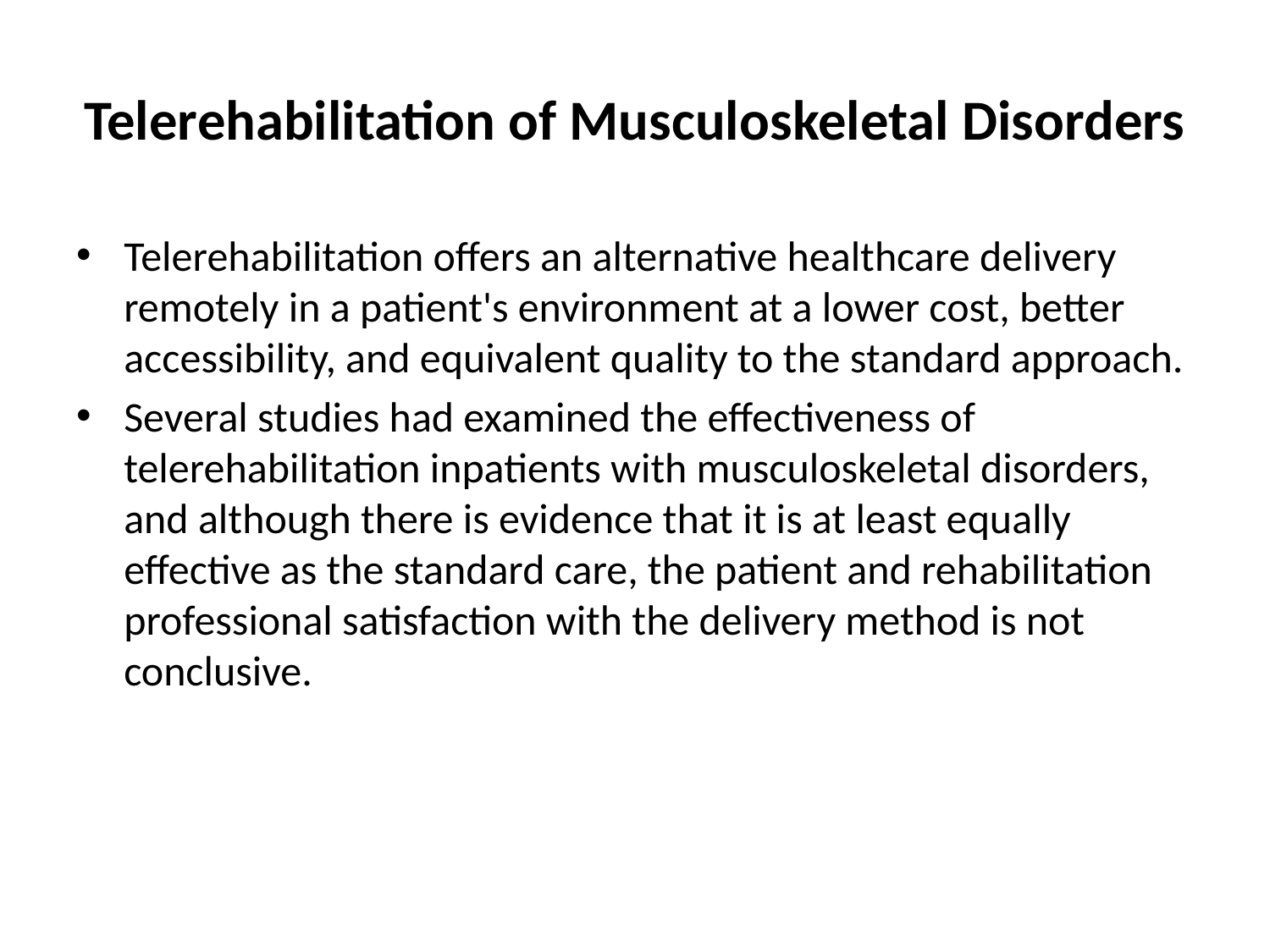

# Telerehabilitation of Musculoskeletal Disorders
Telerehabilitation offers an alternative healthcare delivery remotely in a patient's environment at a lower cost, better accessibility, and equivalent quality to the standard approach.
Several studies had examined the effectiveness of telerehabilitation inpatients with musculoskeletal disorders, and although there is evidence that it is at least equally effective as the standard care, the patient and rehabilitation professional satisfaction with the delivery method is not conclusive.